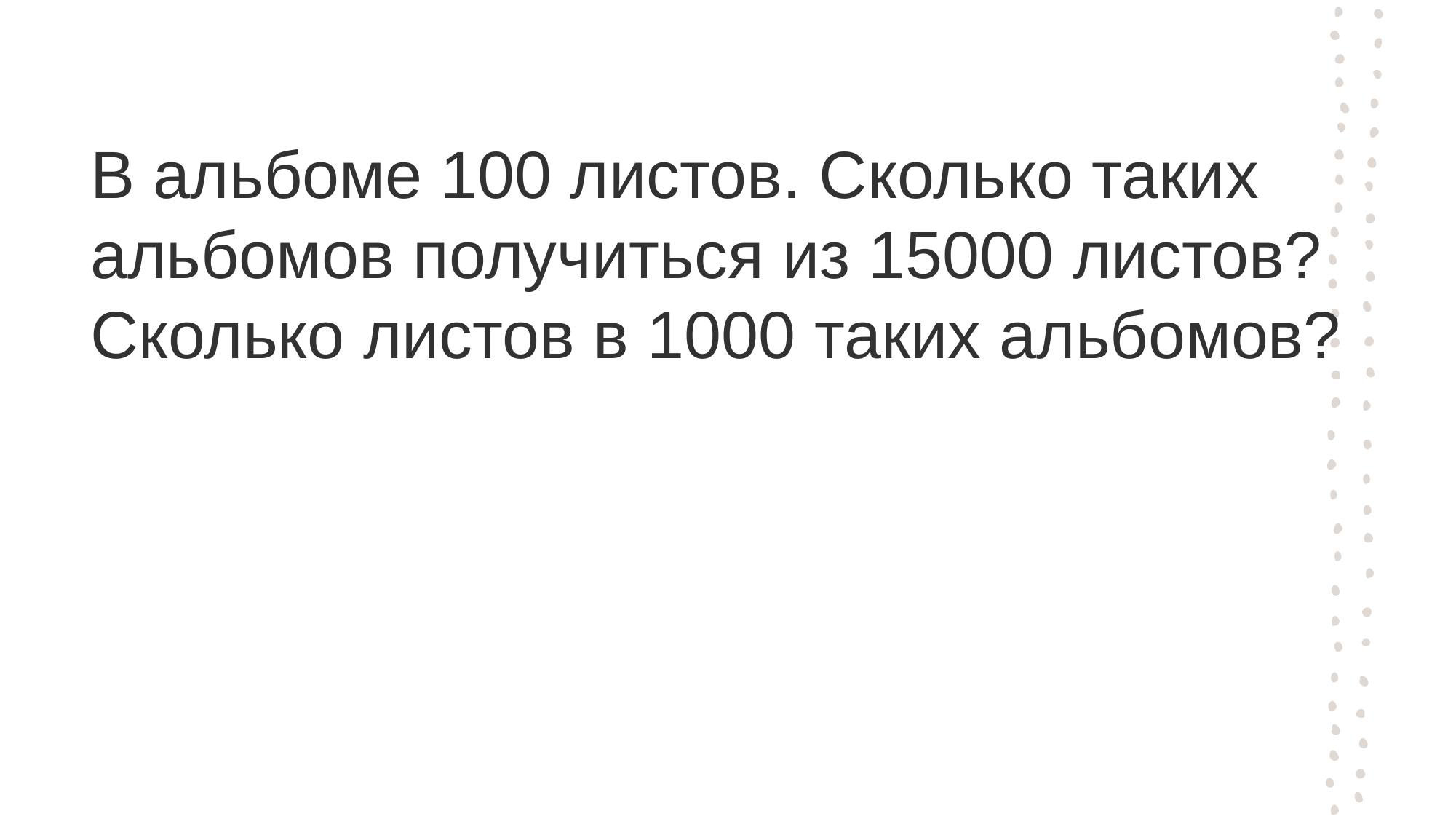

# В альбоме 100 листов. Сколько таких альбомов получиться из 15000 листов? Сколько листов в 1000 таких альбомов?